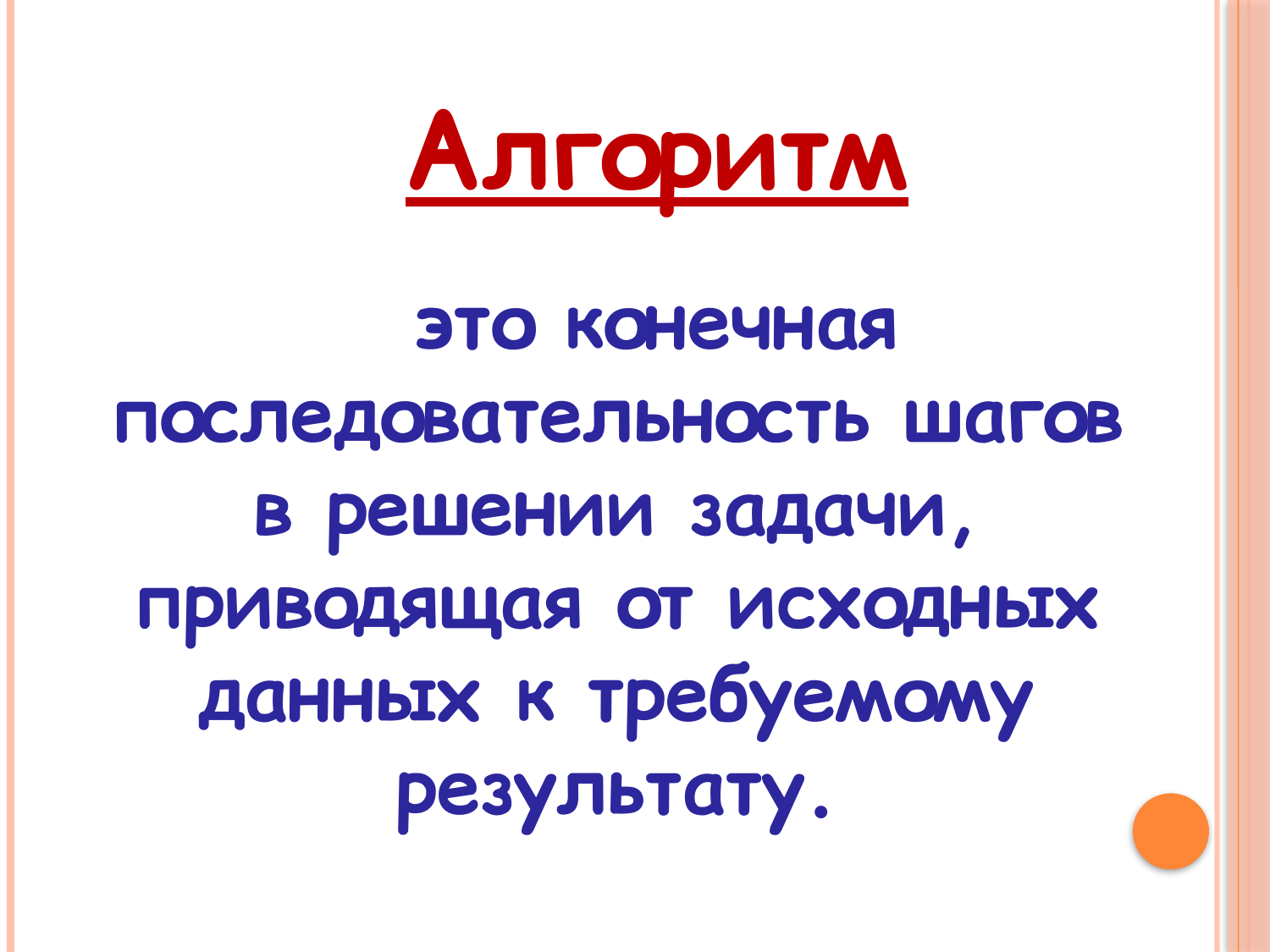

Алгоритм

это конечная последовательность шагов в решении задачи, приводящая от исходных данных к требуемому результату.